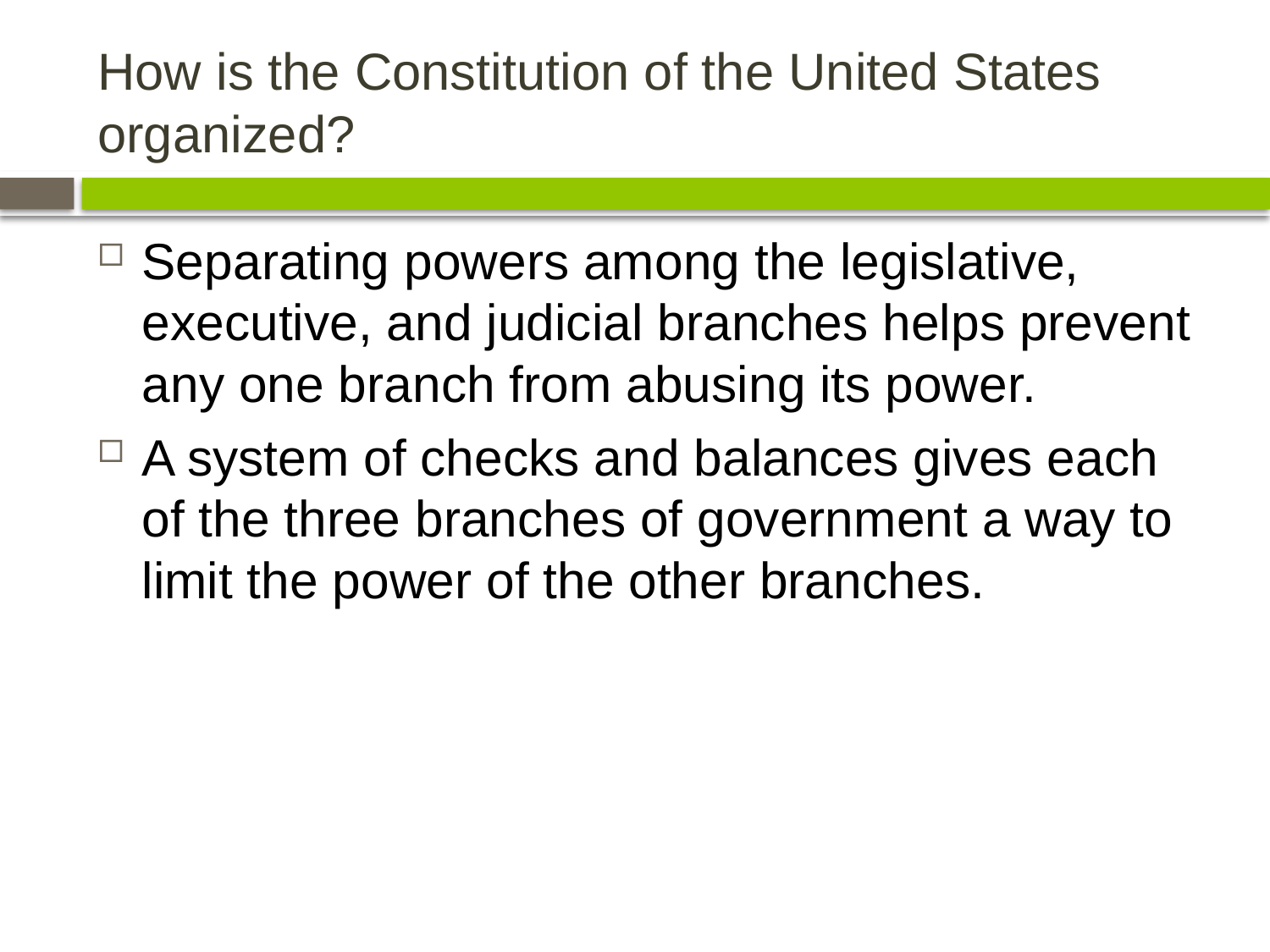

# How is the Constitution of the United States organized?
Separating powers among the legislative, executive, and judicial branches helps prevent any one branch from abusing its power.
A system of checks and balances gives each of the three branches of government a way to limit the power of the other branches.